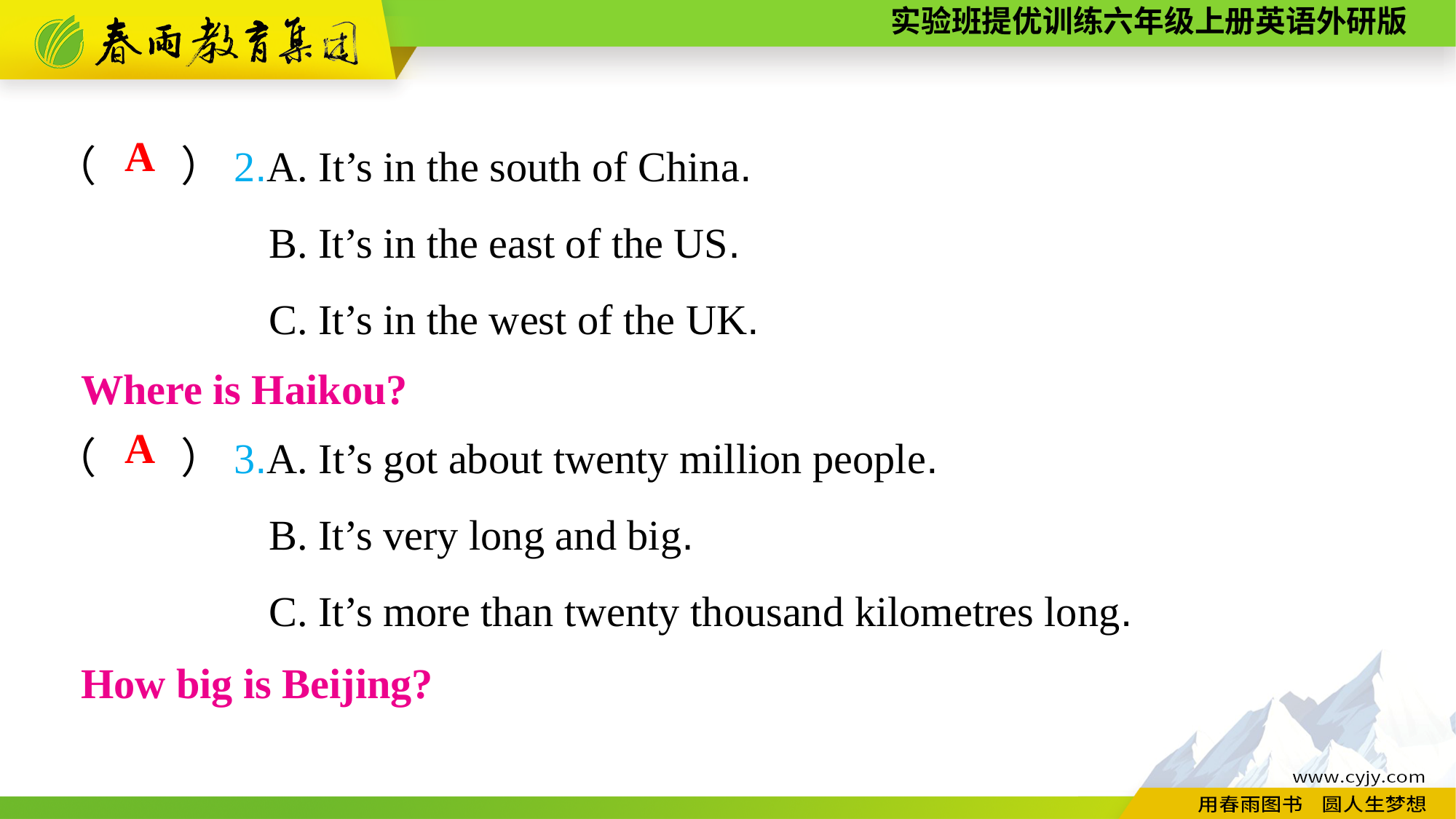

（　　）2.A. It’s in the south of China.
B. It’s in the east of the US.
C. It’s in the west of the UK.
A
Where is Haikou?
（　　）3.A. It’s got about twenty million people.
B. It’s very long and big.
C. It’s more than twenty thousand kilometres long.
A
How big is Beijing?